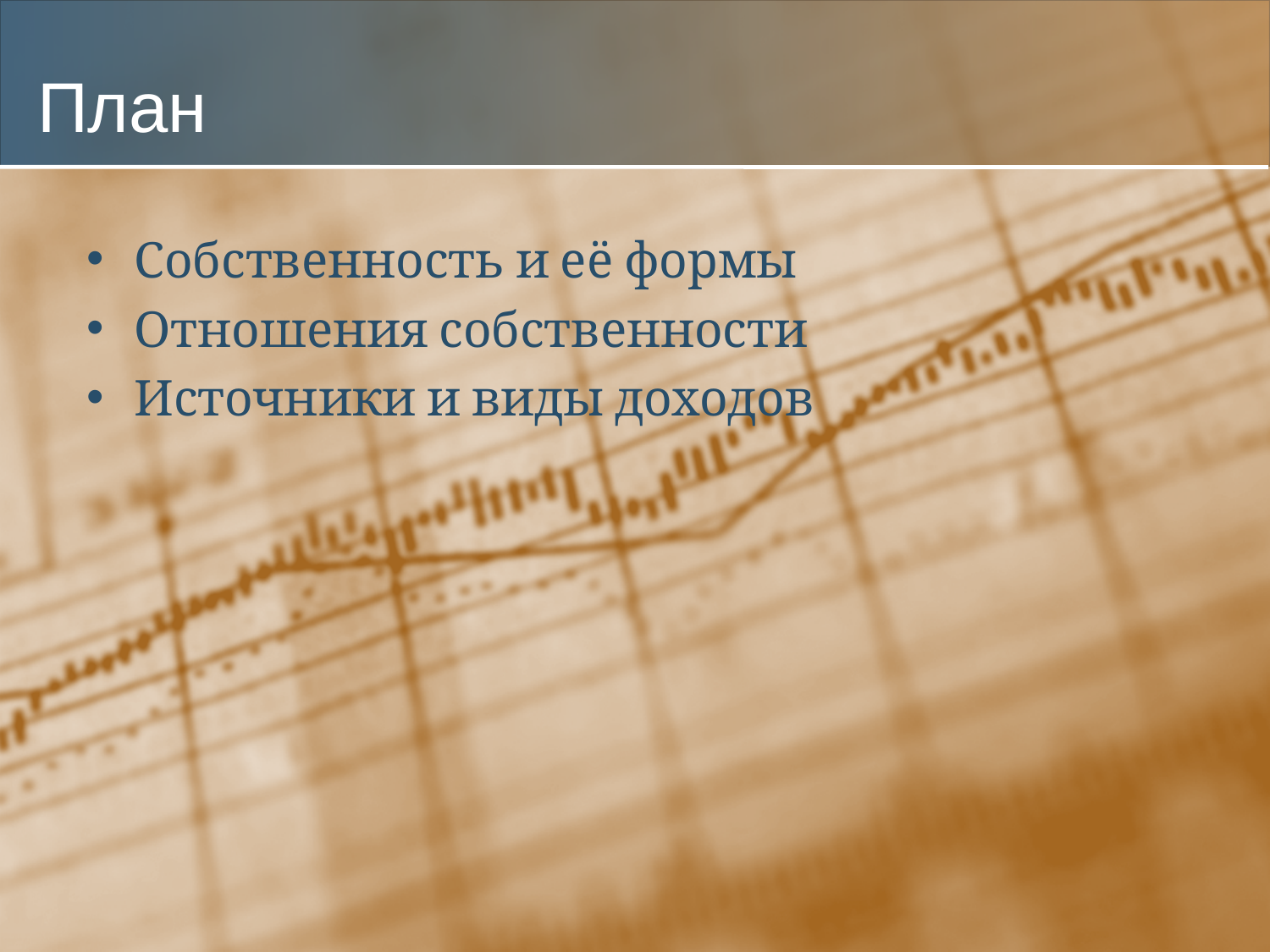

# План
Собственность и её формы
Отношения собственности
Источники и виды доходов